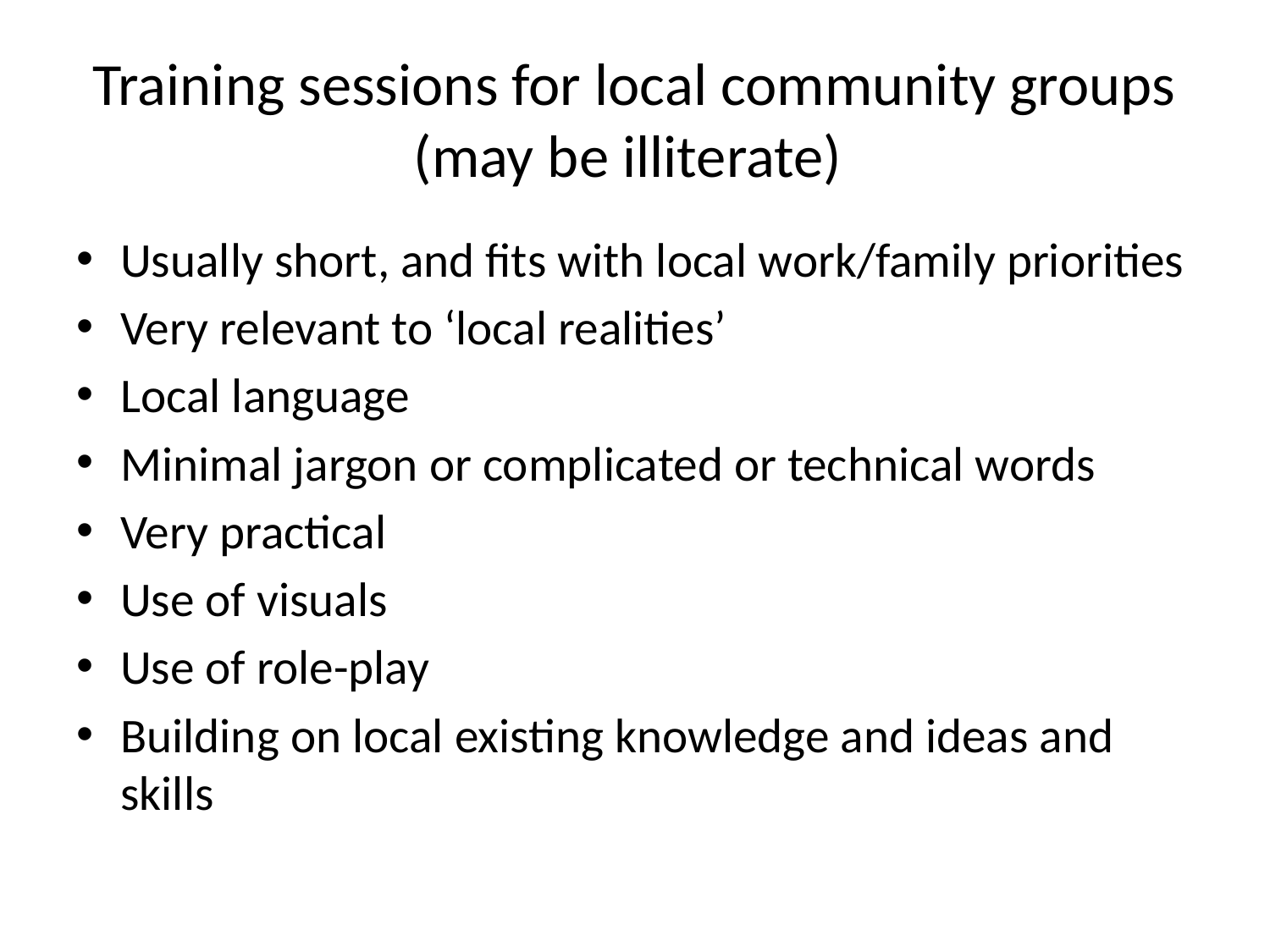

# Training sessions for local community groups (may be illiterate)
Usually short, and fits with local work/family priorities
Very relevant to ‘local realities’
Local language
Minimal jargon or complicated or technical words
Very practical
Use of visuals
Use of role-play
Building on local existing knowledge and ideas and skills